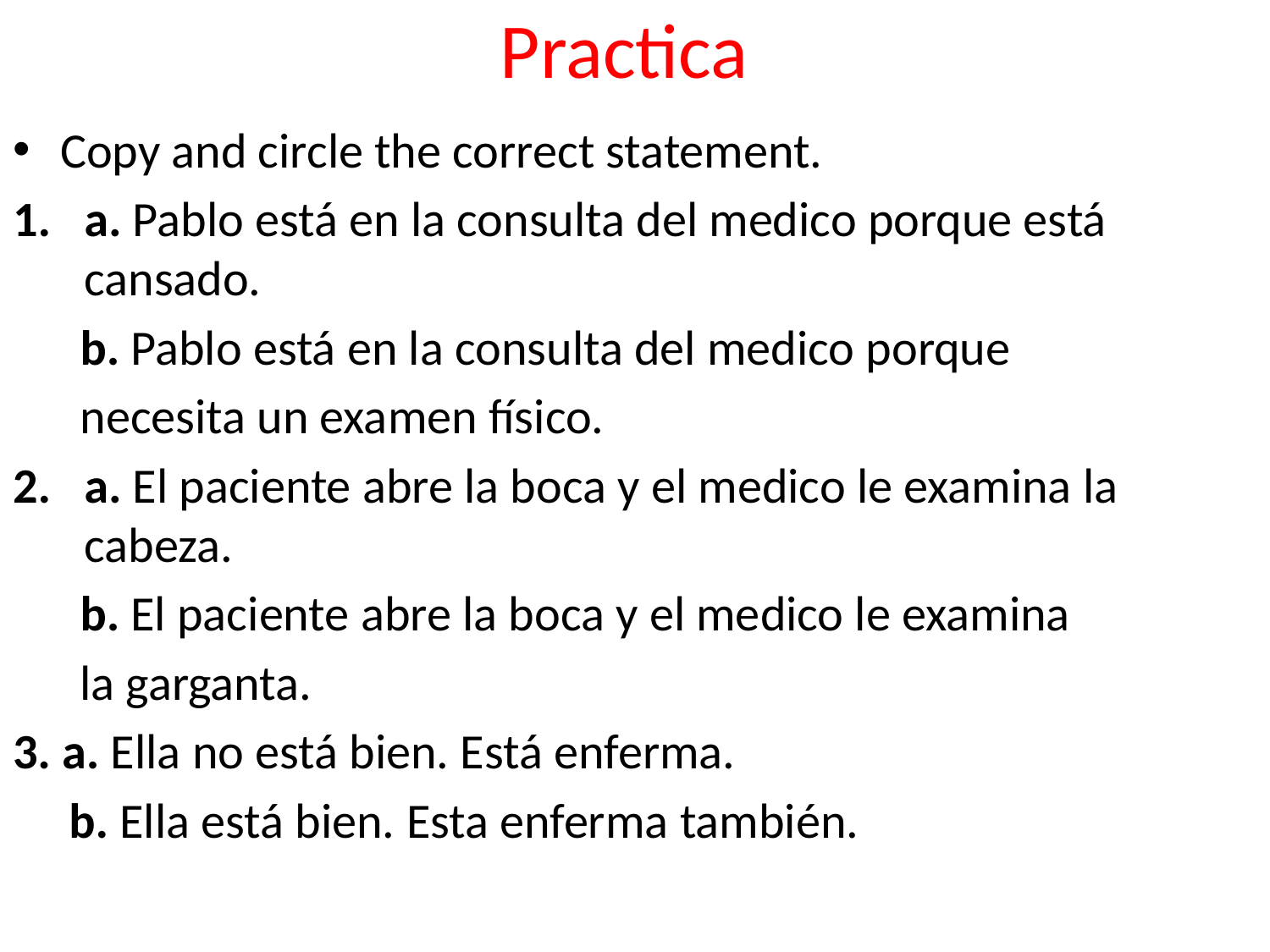

Practica
Copy and circle the correct statement.
a. Pablo está en la consulta del medico porque está cansado.
      b. Pablo está en la consulta del medico porque
      necesita un examen físico.
a. El paciente abre la boca y el medico le examina la cabeza.
      b. El paciente abre la boca y el medico le examina
      la garganta.
3. a. Ella no está bien. Está enferma.
     b. Ella está bien. Esta enferma también.